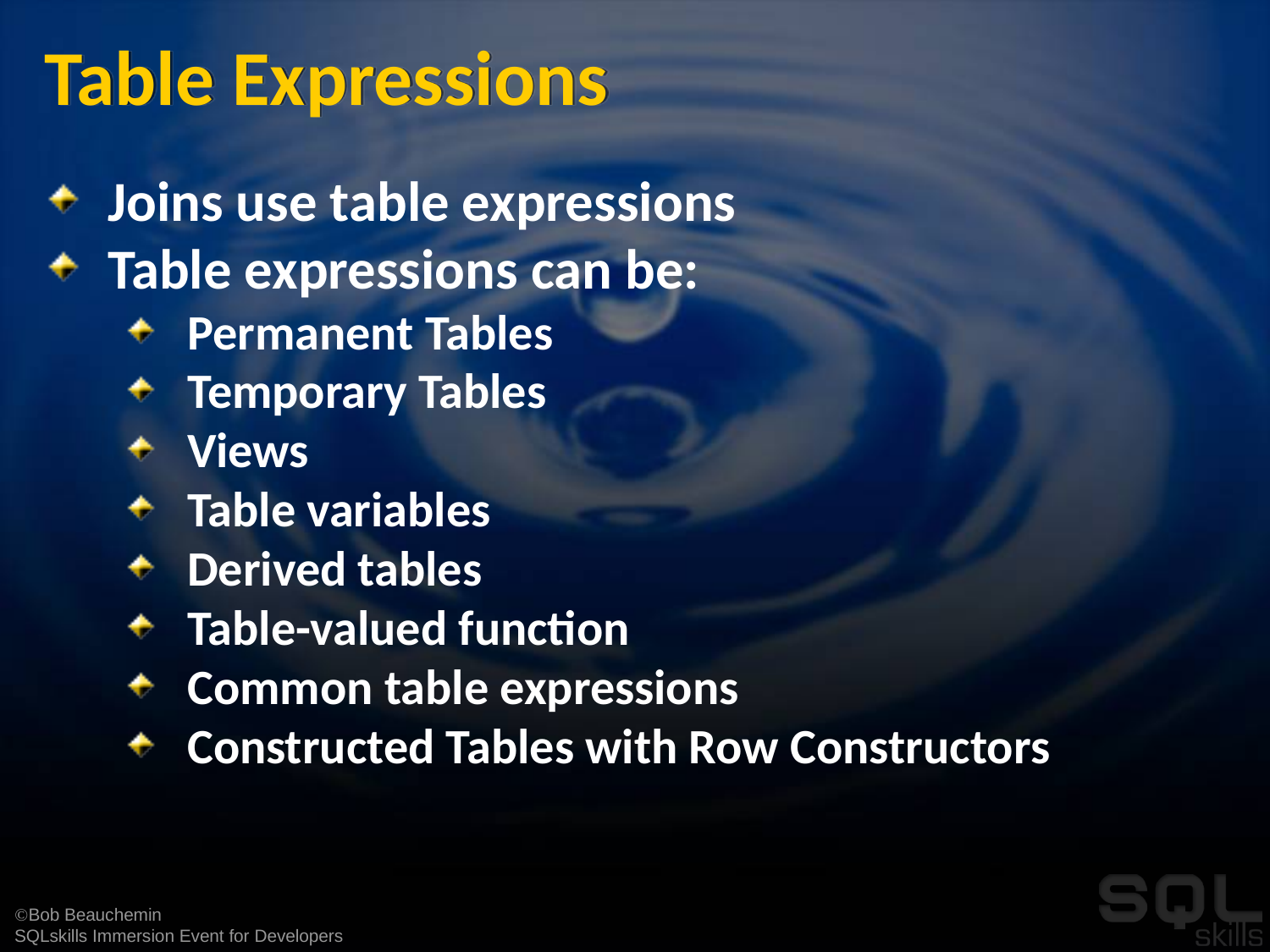

# Table Expressions
Joins use table expressions
Table expressions can be:
Permanent Tables
Temporary Tables
Views
Table variables
Derived tables
Table-valued function
Common table expressions
Constructed Tables with Row Constructors